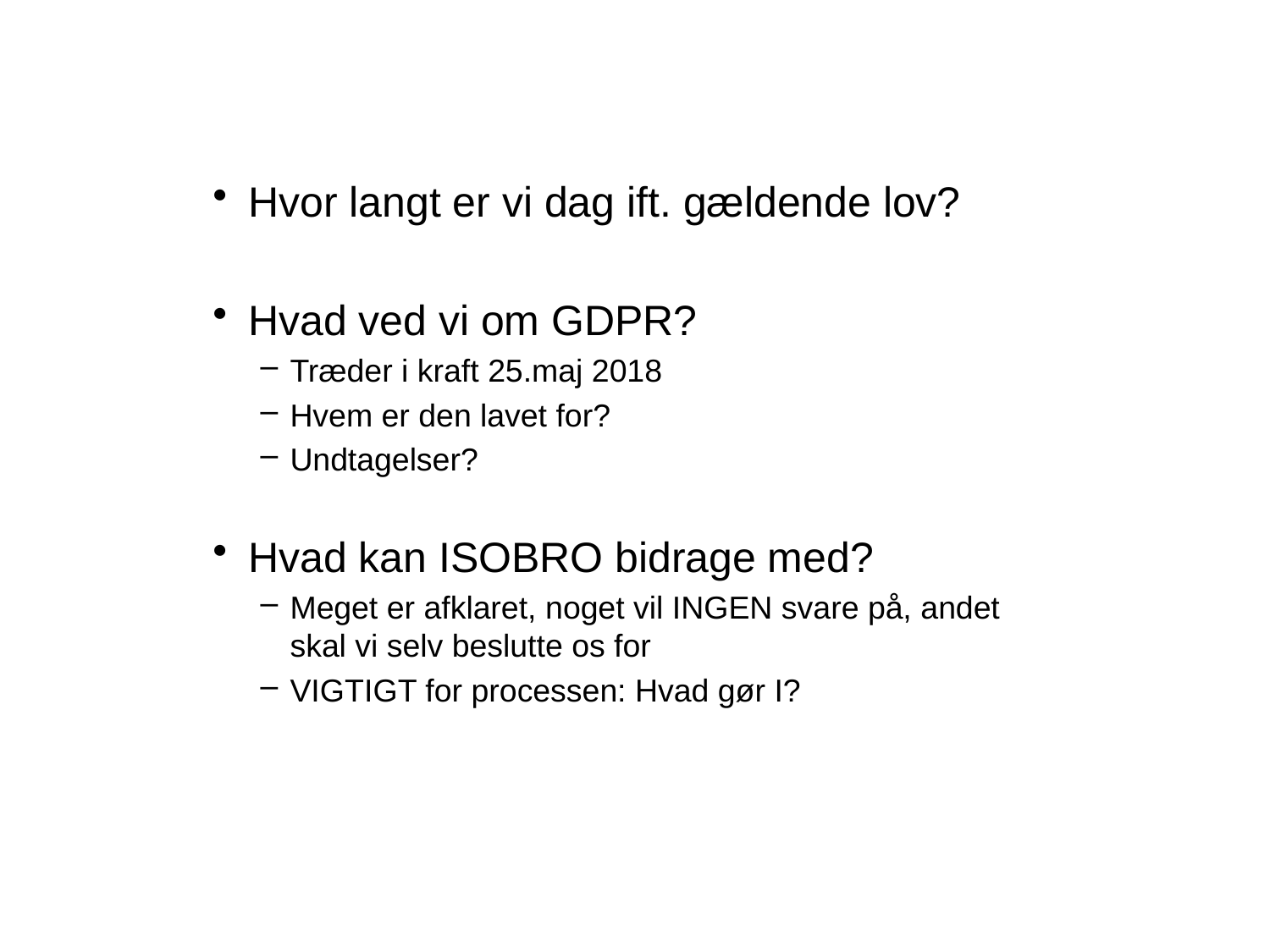

Hvor langt er vi dag ift. gældende lov?

Hvad ved vi om GDPR?
Træder i kraft 25.maj 2018
Hvem er den lavet for?
Undtagelser?

Hvad kan ISOBRO bidrage med?
Meget er afklaret, noget vil INGEN svare på, andet skal vi selv beslutte os for
VIGTIGT for processen: Hvad gør I?